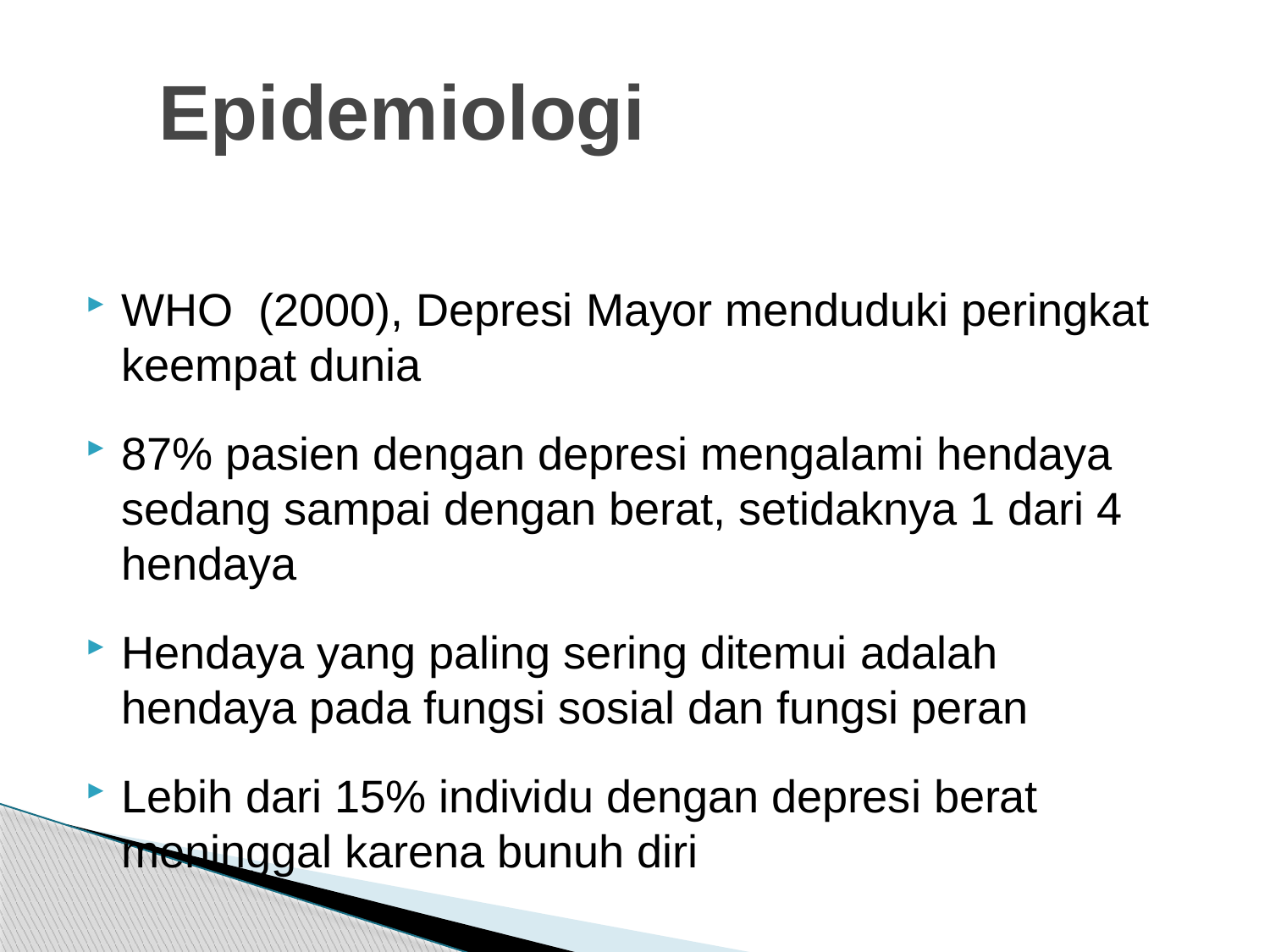

# Epidemiologi
WHO  (2000), Depresi Mayor menduduki peringkat keempat dunia
87% pasien dengan depresi mengalami hendaya sedang sampai dengan berat, setidaknya 1 dari 4 hendaya
Hendaya yang paling sering ditemui adalah hendaya pada fungsi sosial dan fungsi peran
Lebih dari 15% individu dengan depresi berat meninggal karena bunuh diri